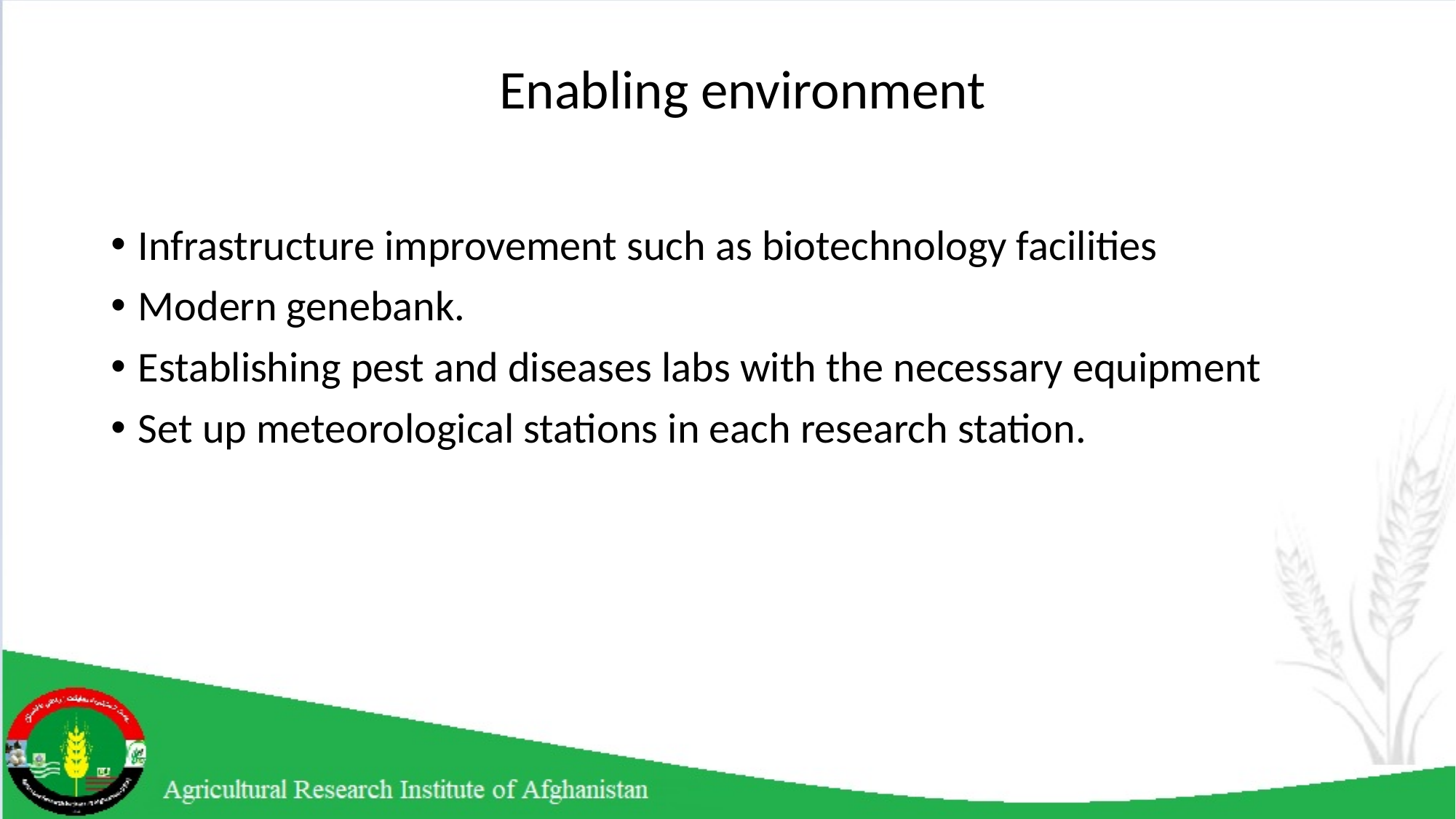

# Enabling environment
Infrastructure improvement such as biotechnology facilities
Modern genebank.
Establishing pest and diseases labs with the necessary equipment
Set up meteorological stations in each research station.